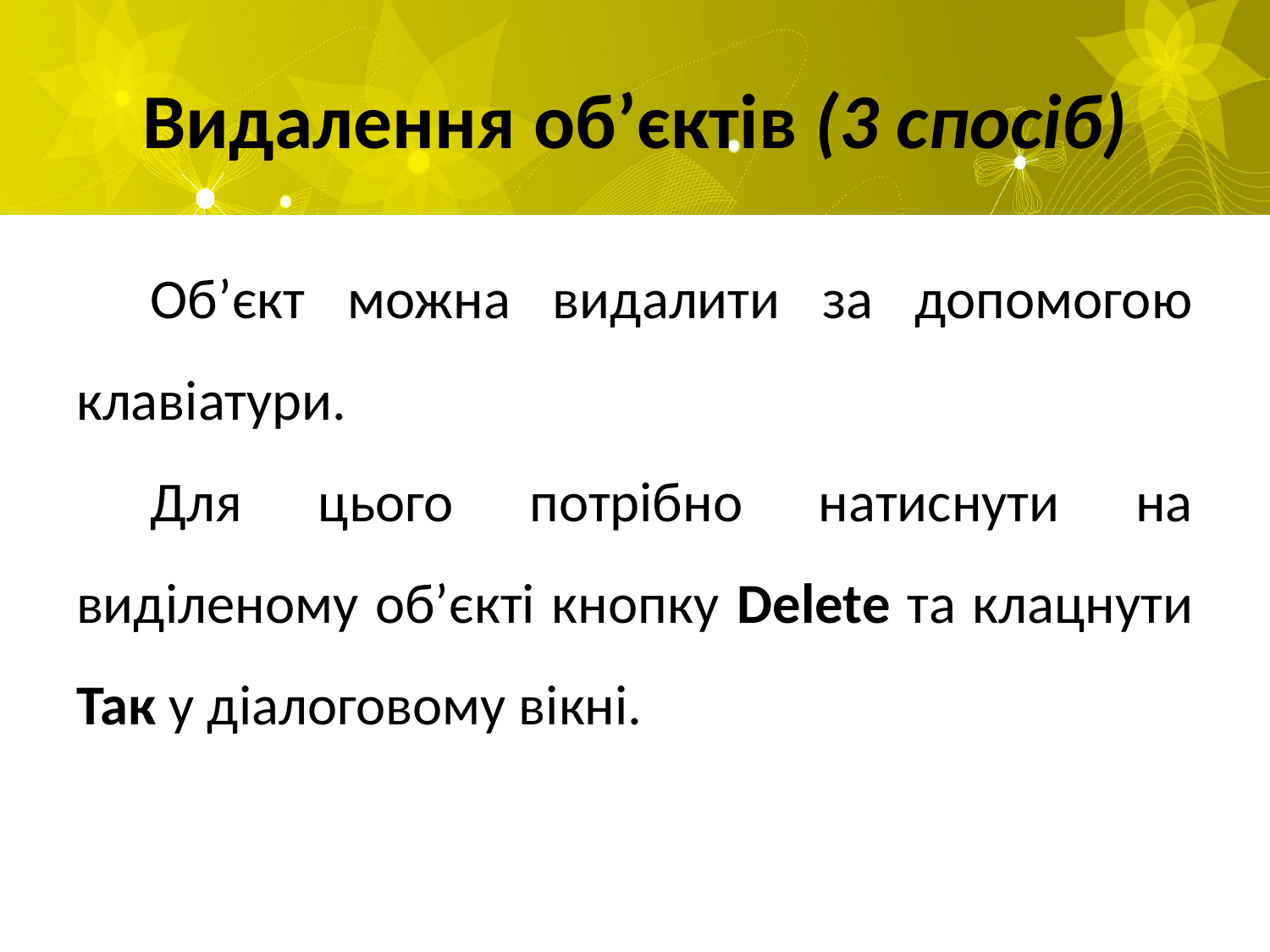

# Видалення об’єктів (3 спосіб)
Об’єкт можна видалити за допомогою клавіатури.
Для цього потрібно натиснути на виділеному об’єкті кнопку Delete та клацнути Так у діалоговому вікні.